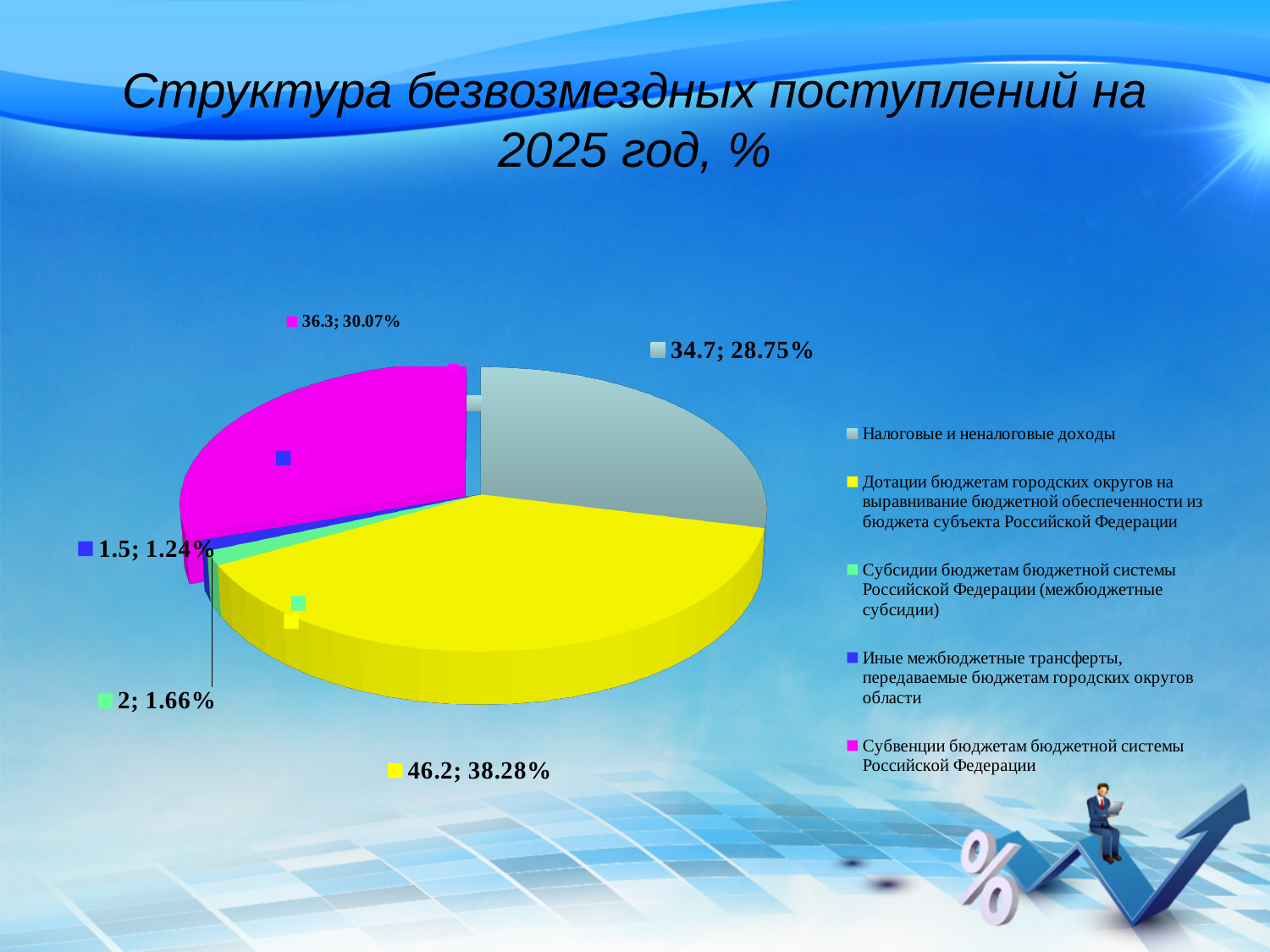

# Структура безвозмездных поступлений на 2025 год, %

[unsupported chart]